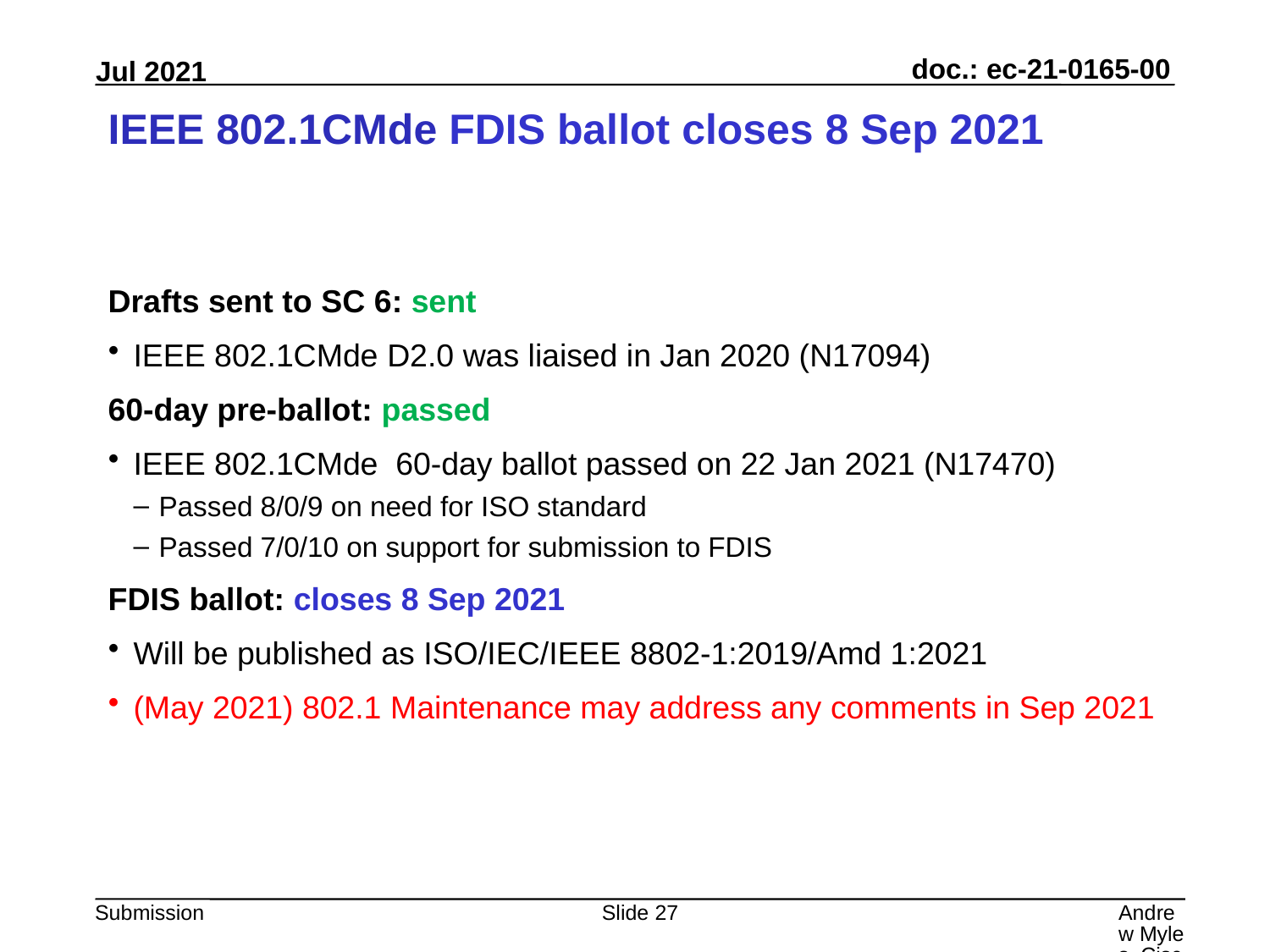

# IEEE 802.1CMde FDIS ballot closes 8 Sep 2021
Drafts sent to SC 6: sent
IEEE 802.1CMde D2.0 was liaised in Jan 2020 (N17094)
60-day pre-ballot: passed
IEEE 802.1CMde  60-day ballot passed on 22 Jan 2021 (N17470)
Passed 8/0/9 on need for ISO standard
Passed 7/0/10 on support for submission to FDIS
FDIS ballot: closes 8 Sep 2021
Will be published as ISO/IEC/IEEE 8802-1:2019/Amd 1:2021
(May 2021) 802.1 Maintenance may address any comments in Sep 2021

Slide 27
Andrew Myles, Cisco